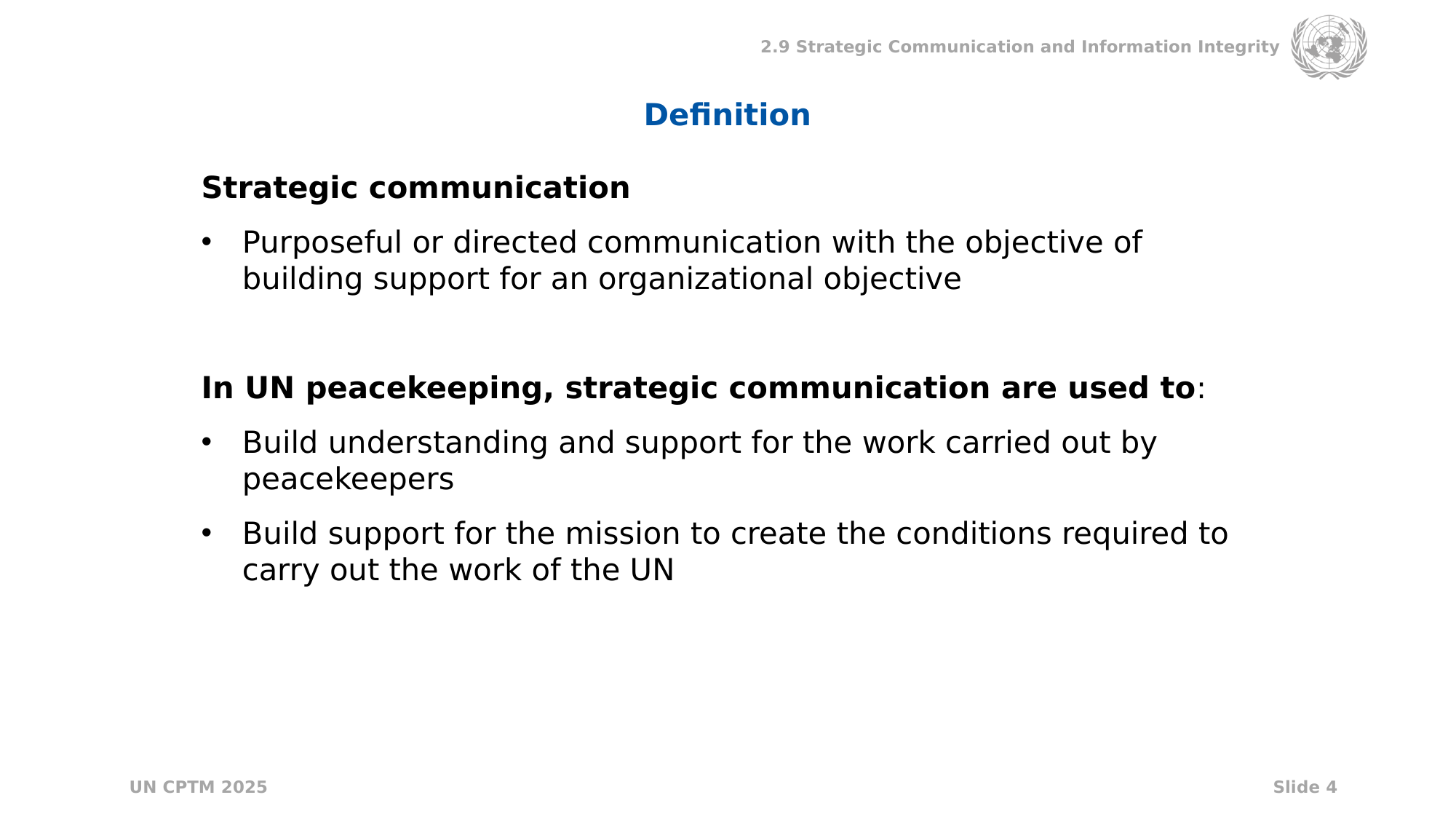

Definition
Strategic communication
Purposeful or directed communication with the objective of building support for an organizational objective

In UN peacekeeping, strategic communication are used to:
Build understanding and support for the work carried out by peacekeepers
Build support for the mission to create the conditions required to carry out the work of the UN